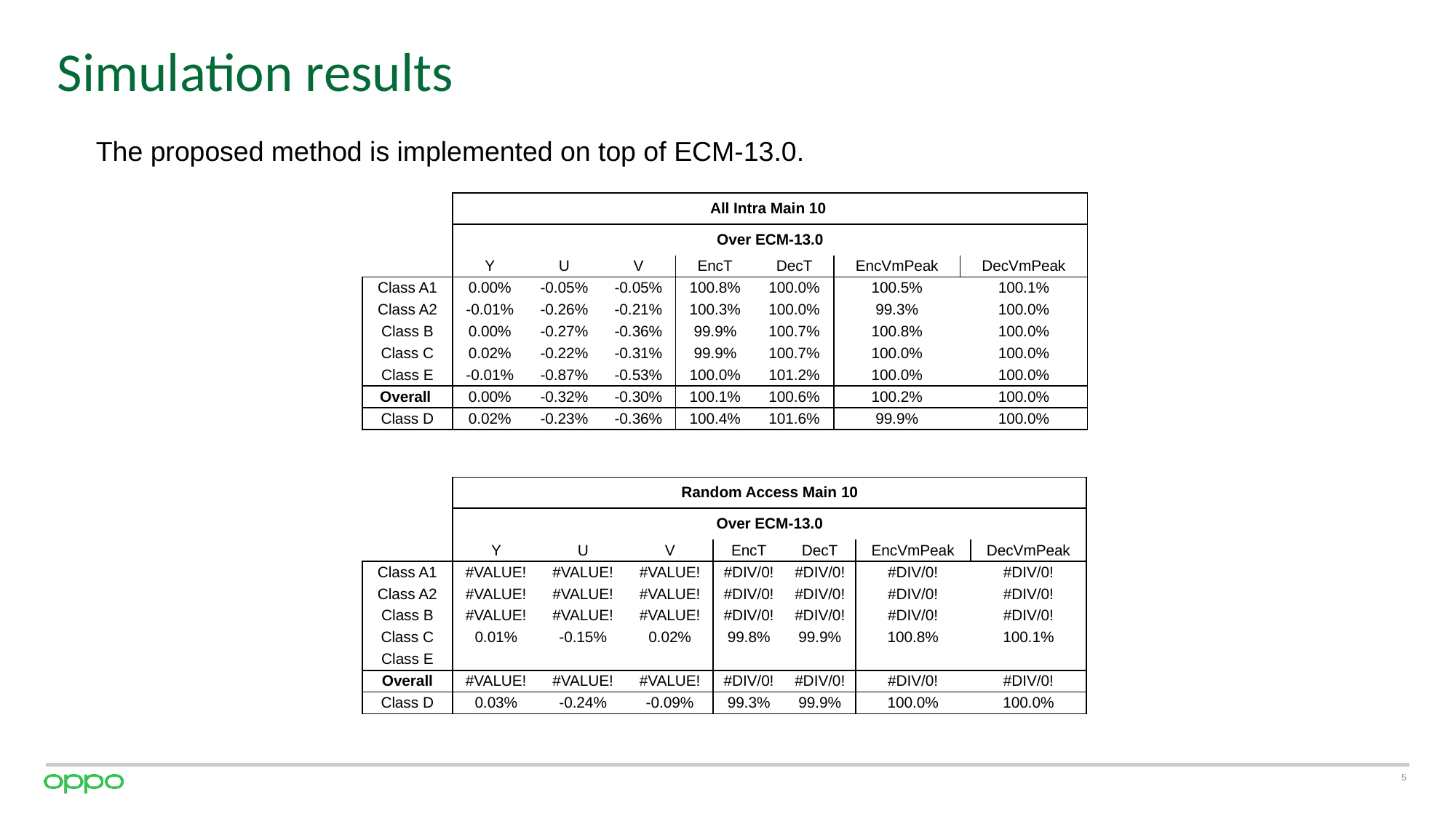

# Simulation results
The proposed method is implemented on top of ECM-13.0.
|  | All Intra Main 10 |  |  |  |  |  |  |
| --- | --- | --- | --- | --- | --- | --- | --- |
|  | Over ECM-13.0 |  |  |  |  |  |  |
|  | Y | U | V | EncT | DecT | EncVmPeak | DecVmPeak |
| Class A1 | 0.00% | -0.05% | -0.05% | 100.8% | 100.0% | 100.5% | 100.1% |
| Class A2 | -0.01% | -0.26% | -0.21% | 100.3% | 100.0% | 99.3% | 100.0% |
| Class B | 0.00% | -0.27% | -0.36% | 99.9% | 100.7% | 100.8% | 100.0% |
| Class C | 0.02% | -0.22% | -0.31% | 99.9% | 100.7% | 100.0% | 100.0% |
| Class E | -0.01% | -0.87% | -0.53% | 100.0% | 101.2% | 100.0% | 100.0% |
| Overall | 0.00% | -0.32% | -0.30% | 100.1% | 100.6% | 100.2% | 100.0% |
| Class D | 0.02% | -0.23% | -0.36% | 100.4% | 101.6% | 99.9% | 100.0% |
|  | Random Access Main 10 |  |  |  |  |  |  |
| --- | --- | --- | --- | --- | --- | --- | --- |
|  | Over ECM-13.0 |  |  |  |  |  |  |
|  | Y | U | V | EncT | DecT | EncVmPeak | DecVmPeak |
| Class A1 | #VALUE! | #VALUE! | #VALUE! | #DIV/0! | #DIV/0! | #DIV/0! | #DIV/0! |
| Class A2 | #VALUE! | #VALUE! | #VALUE! | #DIV/0! | #DIV/0! | #DIV/0! | #DIV/0! |
| Class B | #VALUE! | #VALUE! | #VALUE! | #DIV/0! | #DIV/0! | #DIV/0! | #DIV/0! |
| Class C | 0.01% | -0.15% | 0.02% | 99.8% | 99.9% | 100.8% | 100.1% |
| Class E |  |  |  |  |  |  |  |
| Overall | #VALUE! | #VALUE! | #VALUE! | #DIV/0! | #DIV/0! | #DIV/0! | #DIV/0! |
| Class D | 0.03% | -0.24% | -0.09% | 99.3% | 99.9% | 100.0% | 100.0% |